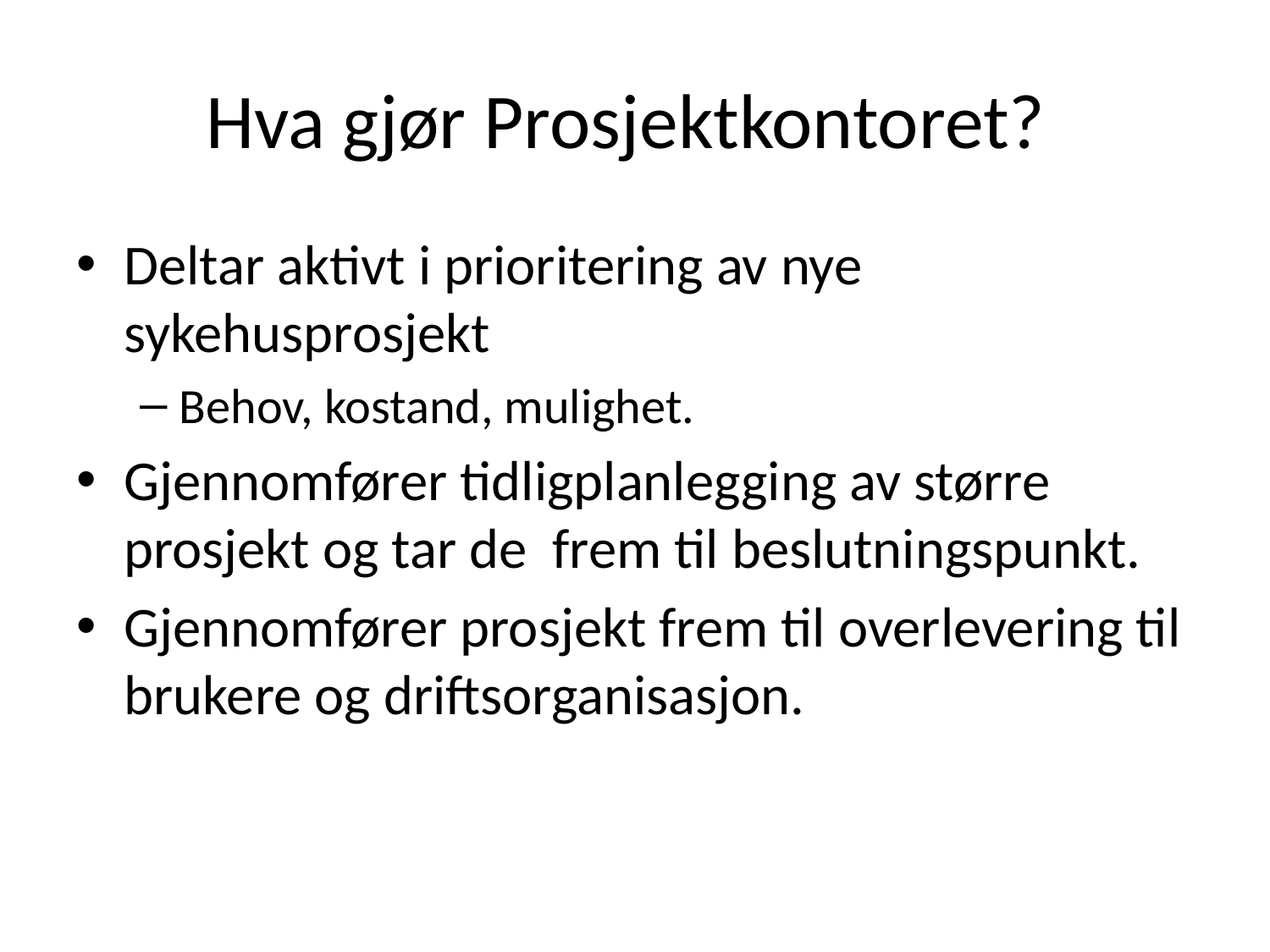

# Hva gjør Prosjektkontoret?
Deltar aktivt i prioritering av nye sykehusprosjekt
Behov, kostand, mulighet.
Gjennomfører tidligplanlegging av større prosjekt og tar de  frem til beslutningspunkt.
Gjennomfører prosjekt frem til overlevering til brukere og driftsorganisasjon.